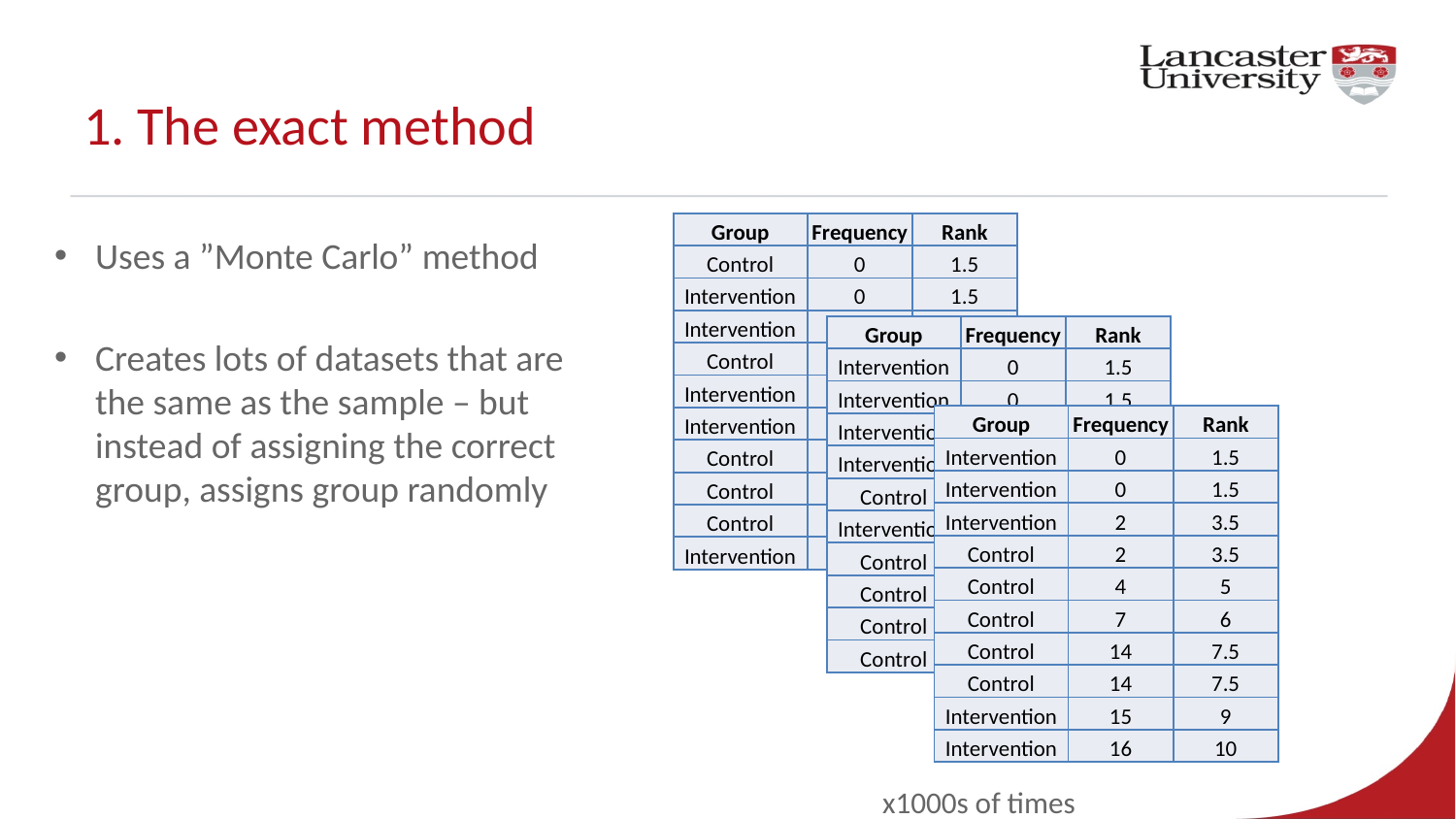

# 1. The exact method
| Group | Frequency | Rank |
| --- | --- | --- |
| Control | 0 | 1.5 |
| Intervention | 0 | 1.5 |
| Intervention | 2 | 3.5 |
| Control | 2 | 3.5 |
| Intervention | 4 | 5 |
| Intervention | 7 | 6 |
| Control | 14 | 7.5 |
| Control | 14 | 7.5 |
| Control | 15 | 9 |
| Intervention | 16 | 10 |
Uses a ”Monte Carlo” method

Creates lots of datasets that are the same as the sample – but instead of assigning the correct group, assigns group randomly

| Group | Frequency | Rank |
| --- | --- | --- |
| Intervention | 0 | 1.5 |
| Intervention | 0 | 1.5 |
| Intervention | 2 | 3.5 |
| Intervention | 2 | 3.5 |
| Control | 4 | 5 |
| Intervention | 7 | 6 |
| Control | 14 | 7.5 |
| Control | 14 | 7.5 |
| Control | 15 | 9 |
| Control | 16 | 10 |
| Group | Frequency | Rank |
| --- | --- | --- |
| Intervention | 0 | 1.5 |
| Intervention | 0 | 1.5 |
| Intervention | 2 | 3.5 |
| Control | 2 | 3.5 |
| Control | 4 | 5 |
| Control | 7 | 6 |
| Control | 14 | 7.5 |
| Control | 14 | 7.5 |
| Intervention | 15 | 9 |
| Intervention | 16 | 10 |
x1000s of times